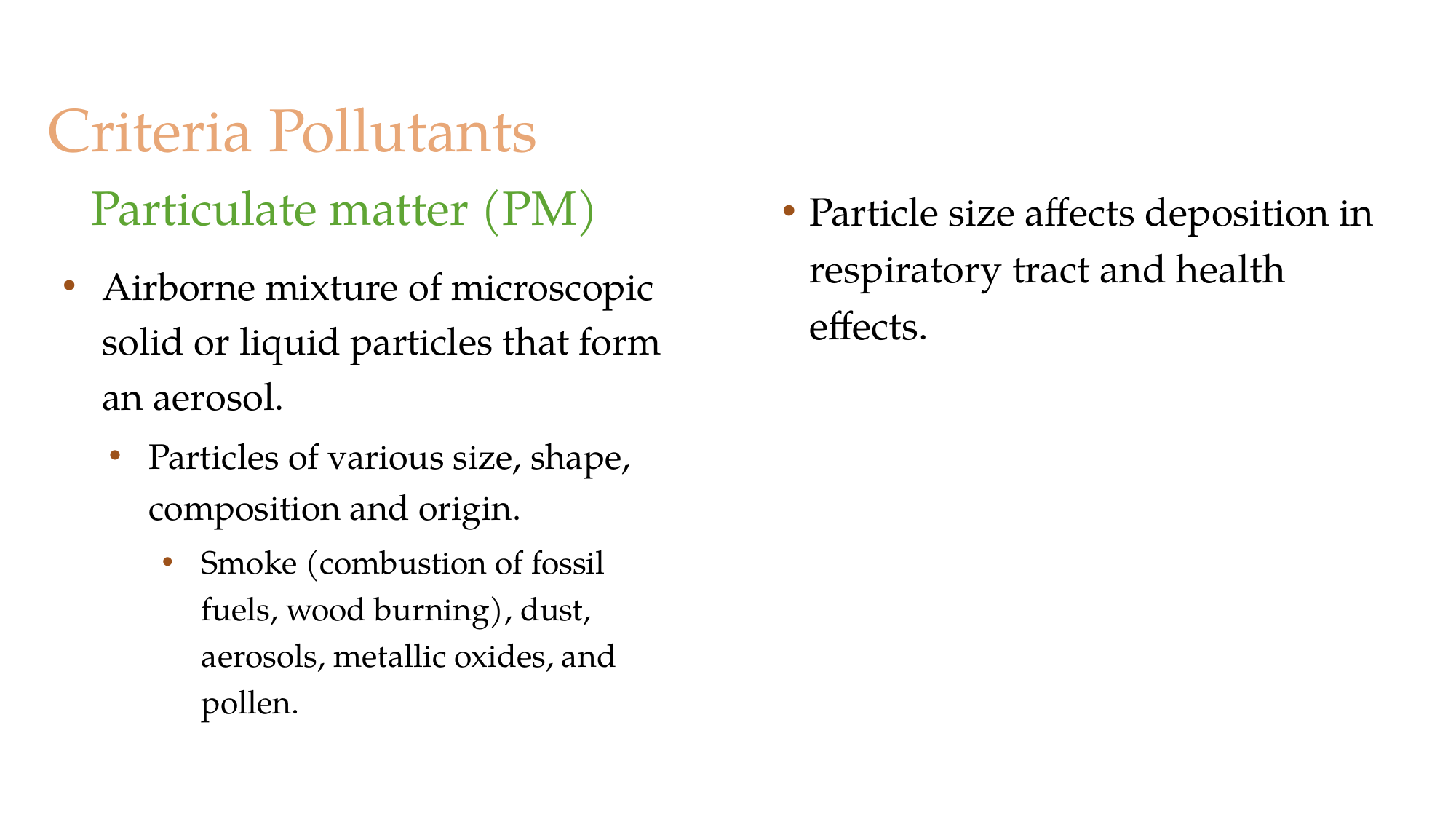

Dr. IEcheverry, CAMS, KSU, 2nd3637
# Criteria Pollutants
15
Particulate matter (PM)
Particle size affects deposition in respiratory tract and health effects.

Airborne mixture of microscopic solid or liquid particles that form an aerosol.
Particles of various size, shape, composition and origin.
Smoke (combustion of fossil fuels, wood burning), dust, aerosols, metallic oxides, and pollen.